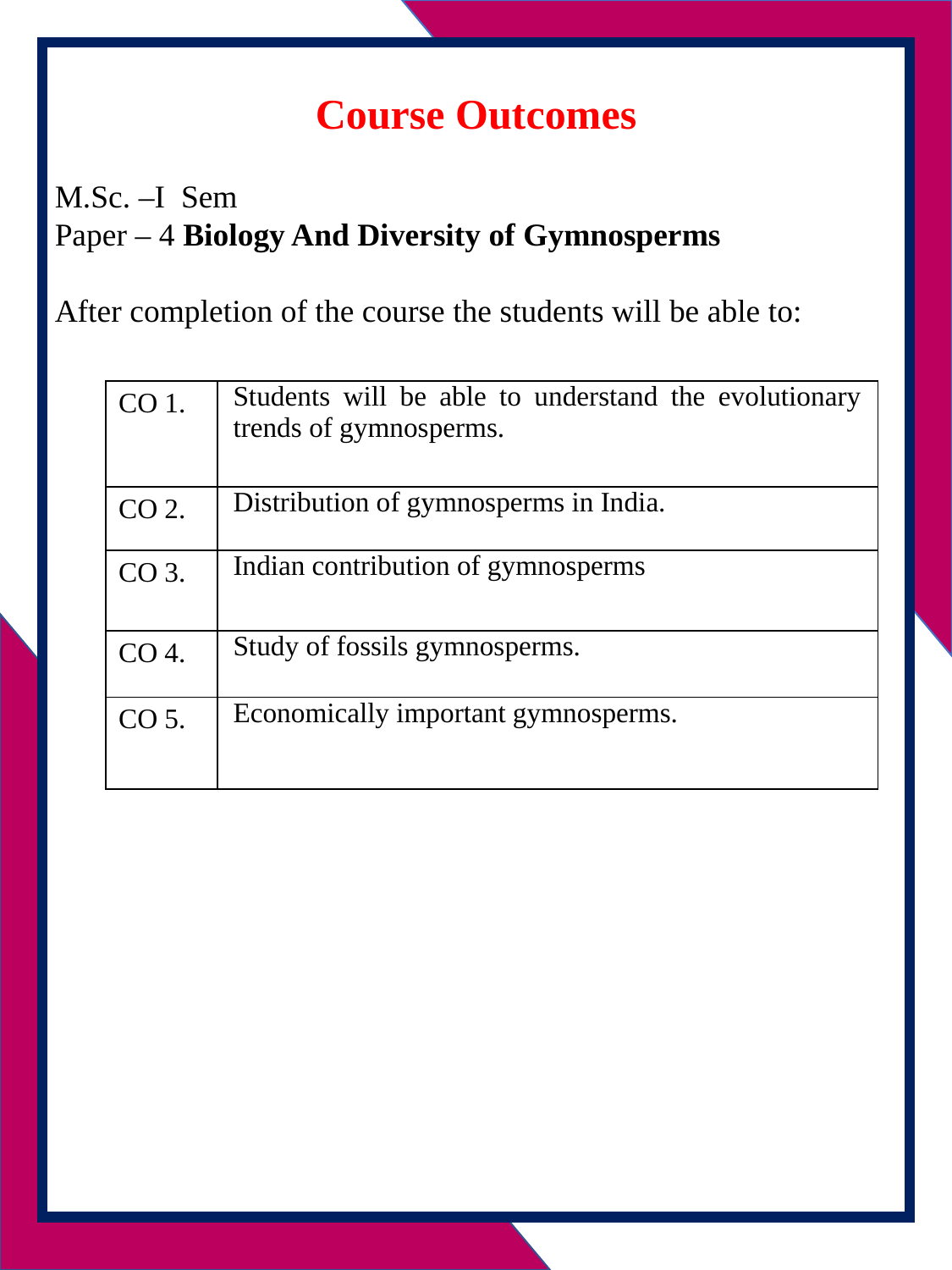

Course Outcomes

M.Sc. –I  Sem
Paper – 4 Biology And Diversity of Gymnosperms

After completion of the course the students will be able to:

| CO 1. | Students will be able to understand the evolutionary trends of gymnosperms. |
| --- | --- |
| CO 2. | Distribution of gymnosperms in India. |
| CO 3. | Indian contribution of gymnosperms |
| CO 4. | Study of fossils gymnosperms. |
| CO 5. | Economically important gymnosperms. |